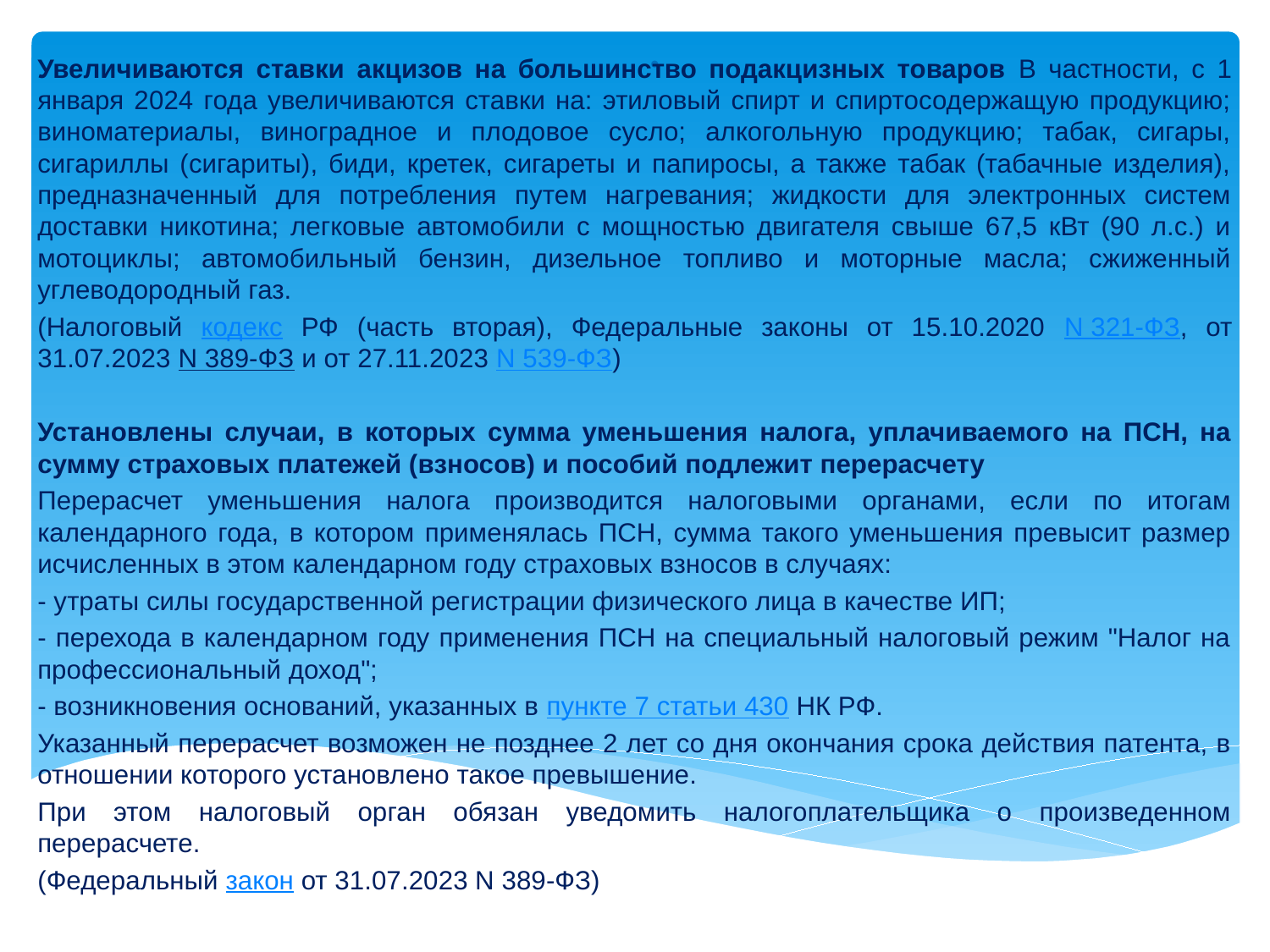

# .
Увеличиваются ставки акцизов на большинство подакцизных товаров В частности, с 1 января 2024 года увеличиваются ставки на: этиловый спирт и спиртосодержащую продукцию; виноматериалы, виноградное и плодовое сусло; алкогольную продукцию; табак, сигары, сигариллы (сигариты), биди, кретек, сигареты и папиросы, а также табак (табачные изделия), предназначенный для потребления путем нагревания; жидкости для электронных систем доставки никотина; легковые автомобили с мощностью двигателя свыше 67,5 кВт (90 л.с.) и мотоциклы; автомобильный бензин, дизельное топливо и моторные масла; сжиженный углеводородный газ.
(Налоговый кодекс РФ (часть вторая), Федеральные законы от 15.10.2020 N 321-ФЗ, от 31.07.2023 N 389-ФЗ и от 27.11.2023 N 539-ФЗ)

Установлены случаи, в которых сумма уменьшения налога, уплачиваемого на ПСН, на сумму страховых платежей (взносов) и пособий подлежит перерасчету
Перерасчет уменьшения налога производится налоговыми органами, если по итогам календарного года, в котором применялась ПСН, сумма такого уменьшения превысит размер исчисленных в этом календарном году страховых взносов в случаях:
- утраты силы государственной регистрации физического лица в качестве ИП;
- перехода в календарном году применения ПСН на специальный налоговый режим "Налог на профессиональный доход";
- возникновения оснований, указанных в пункте 7 статьи 430 НК РФ.
Указанный перерасчет возможен не позднее 2 лет со дня окончания срока действия патента, в отношении которого установлено такое превышение.
При этом налоговый орган обязан уведомить налогоплательщика о произведенном перерасчете.
(Федеральный закон от 31.07.2023 N 389-ФЗ)